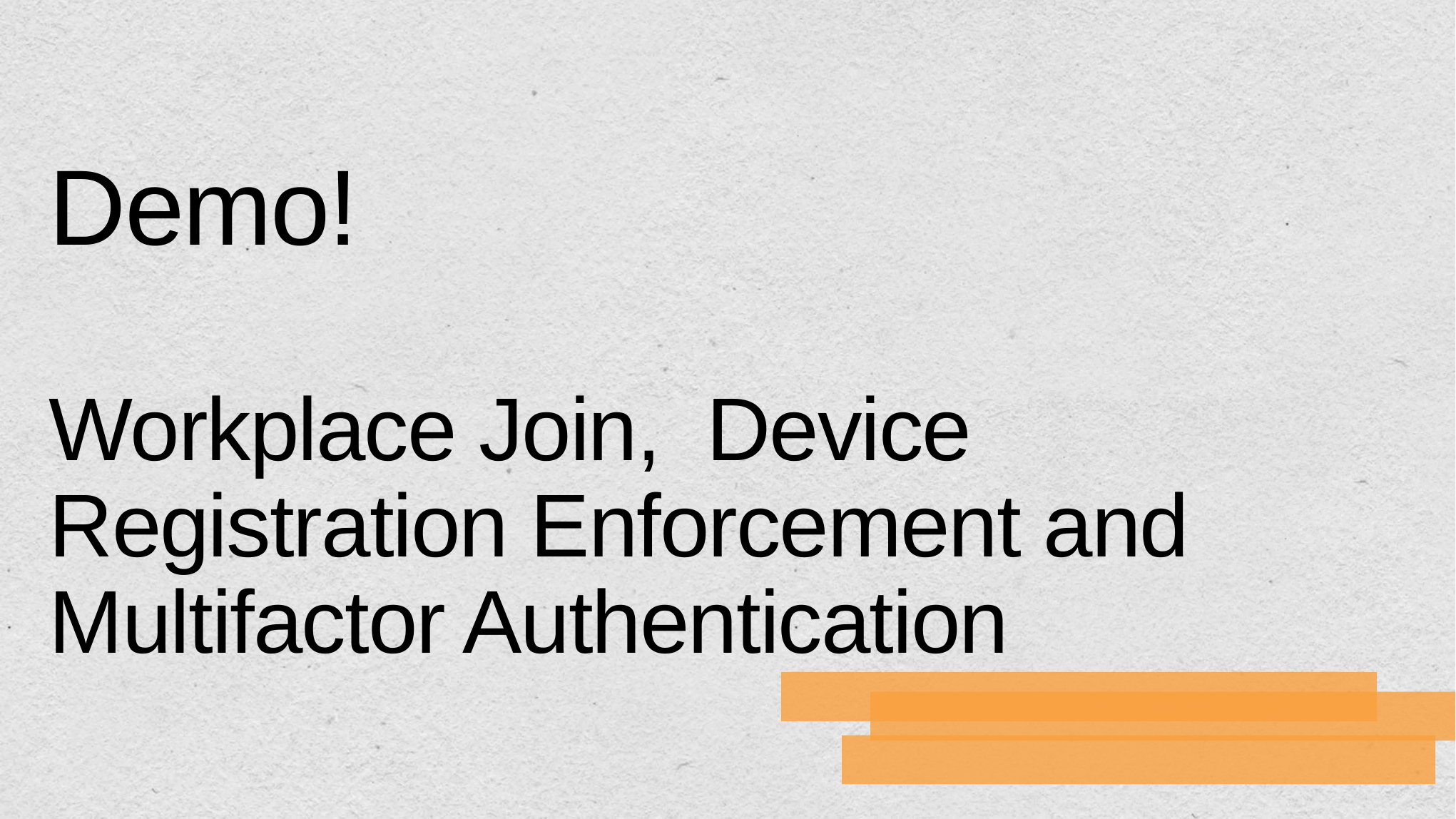

# Demo! Workplace Join,  Device Registration Enforcement and Multifactor Authentication